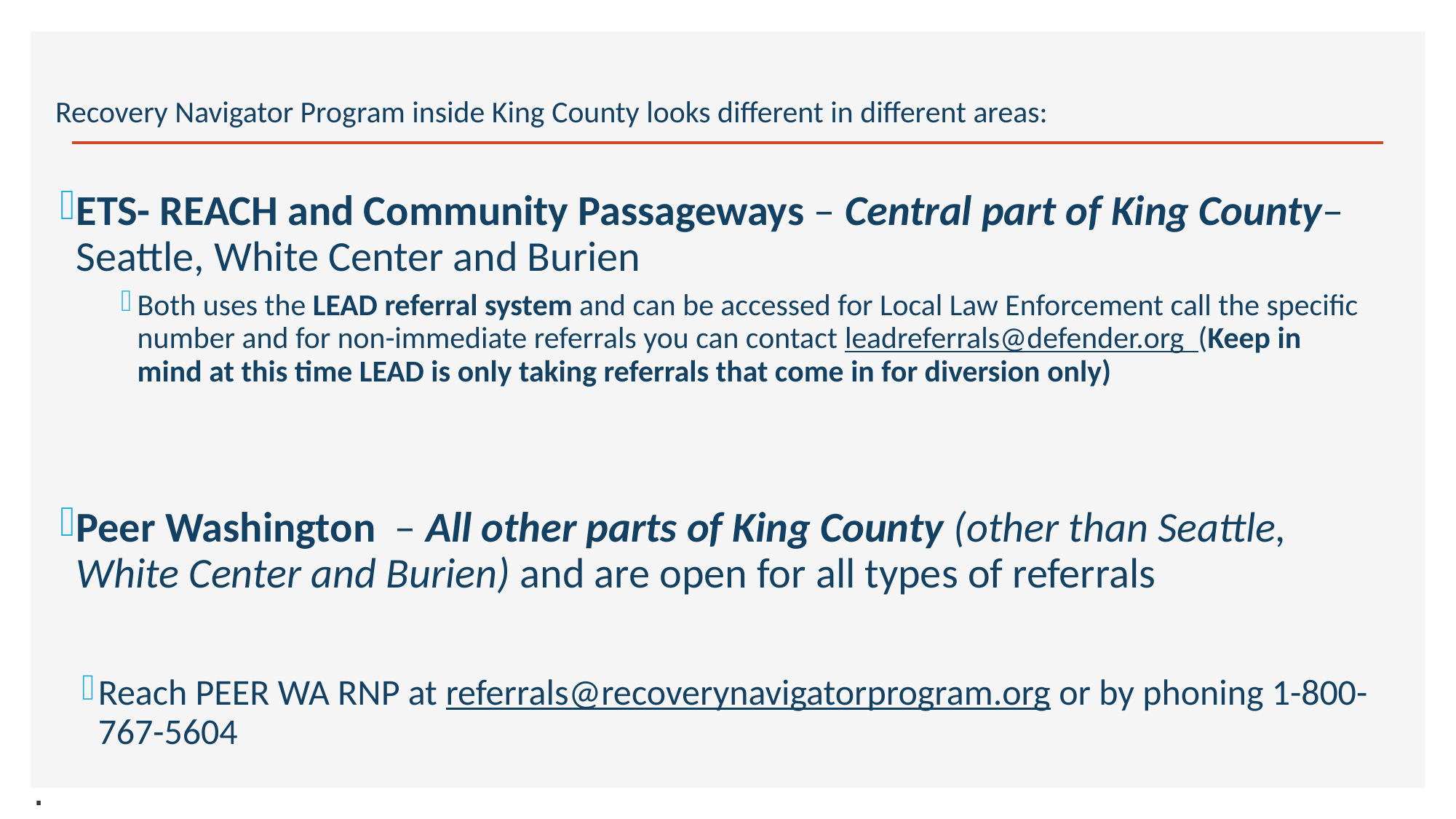

Recovery Navigator Program inside King County looks different in different areas:

ETS- REACH and Community Passageways – Central part of King County– Seattle, White Center and Burien
Both uses the LEAD referral system and can be accessed for Local Law Enforcement call the specific number and for non-immediate referrals you can contact leadreferrals@defender.org  (Keep in mind at this time LEAD is only taking referrals that come in for diversion only)

Peer Washington  – All other parts of King County (other than Seattle, White Center and Burien) and are open for all types of referrals

Reach PEER WA RNP at referrals@recoverynavigatorprogram.org or by phoning 1-800-767-5604

# .